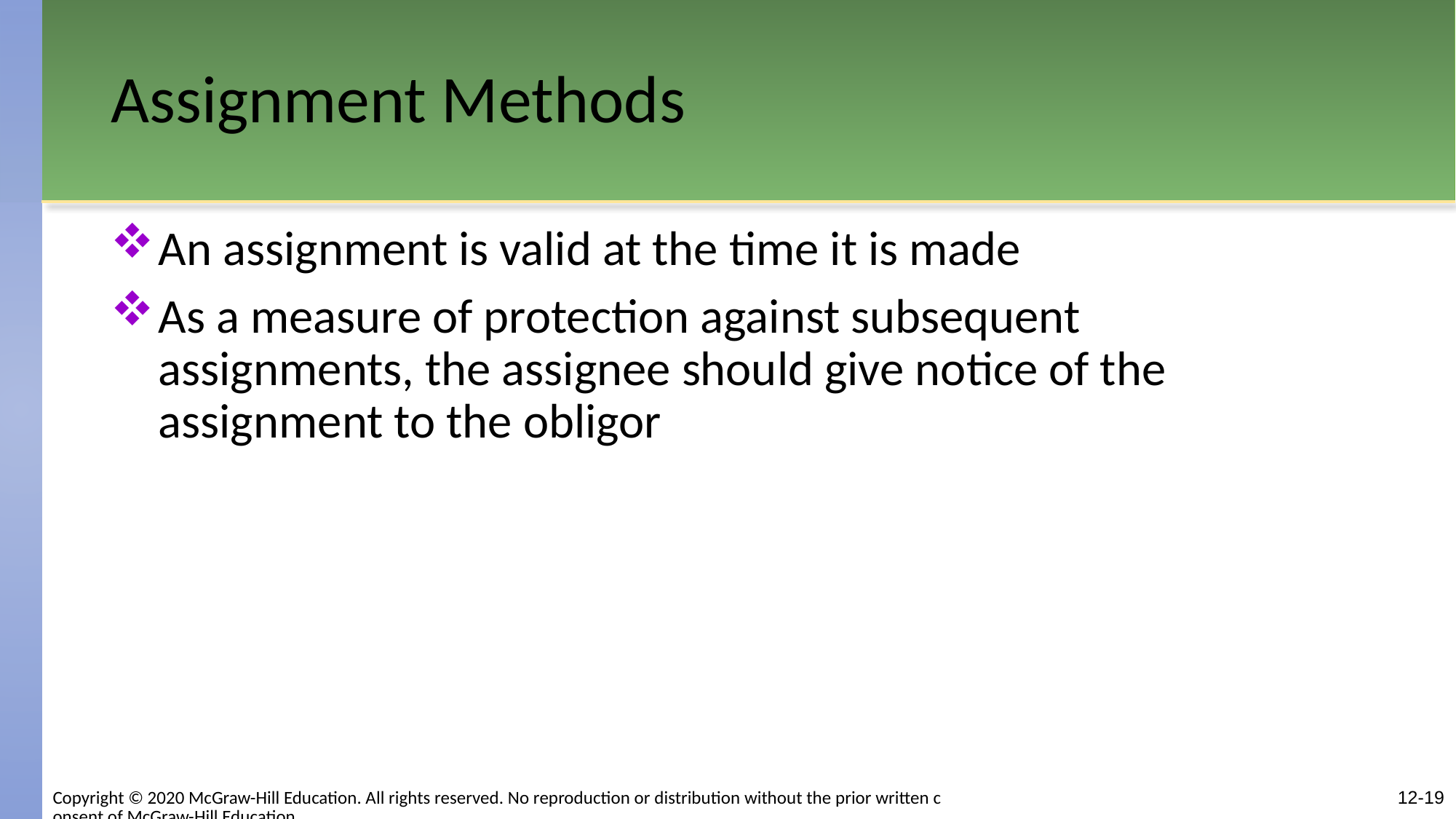

# Assignment Methods
An assignment is valid at the time it is made
As a measure of protection against subsequent assignments, the assignee should give notice of the assignment to the obligor
Copyright © 2020 McGraw-Hill Education. All rights reserved. No reproduction or distribution without the prior written consent of McGraw-Hill Education.
12-19